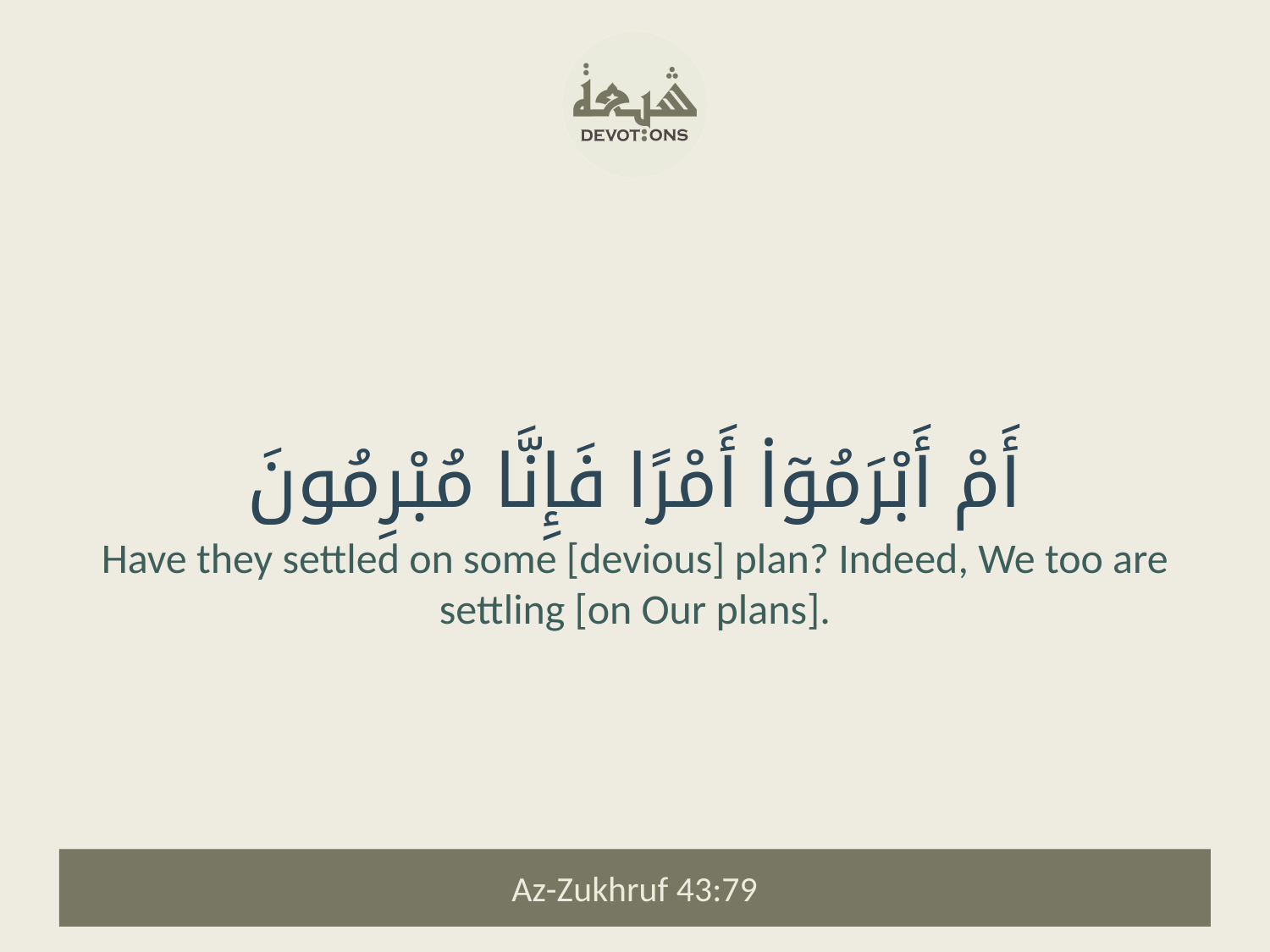

أَمْ أَبْرَمُوٓا۟ أَمْرًا فَإِنَّا مُبْرِمُونَ
Have they settled on some [devious] plan? Indeed, We too are settling [on Our plans].
Az-Zukhruf 43:79